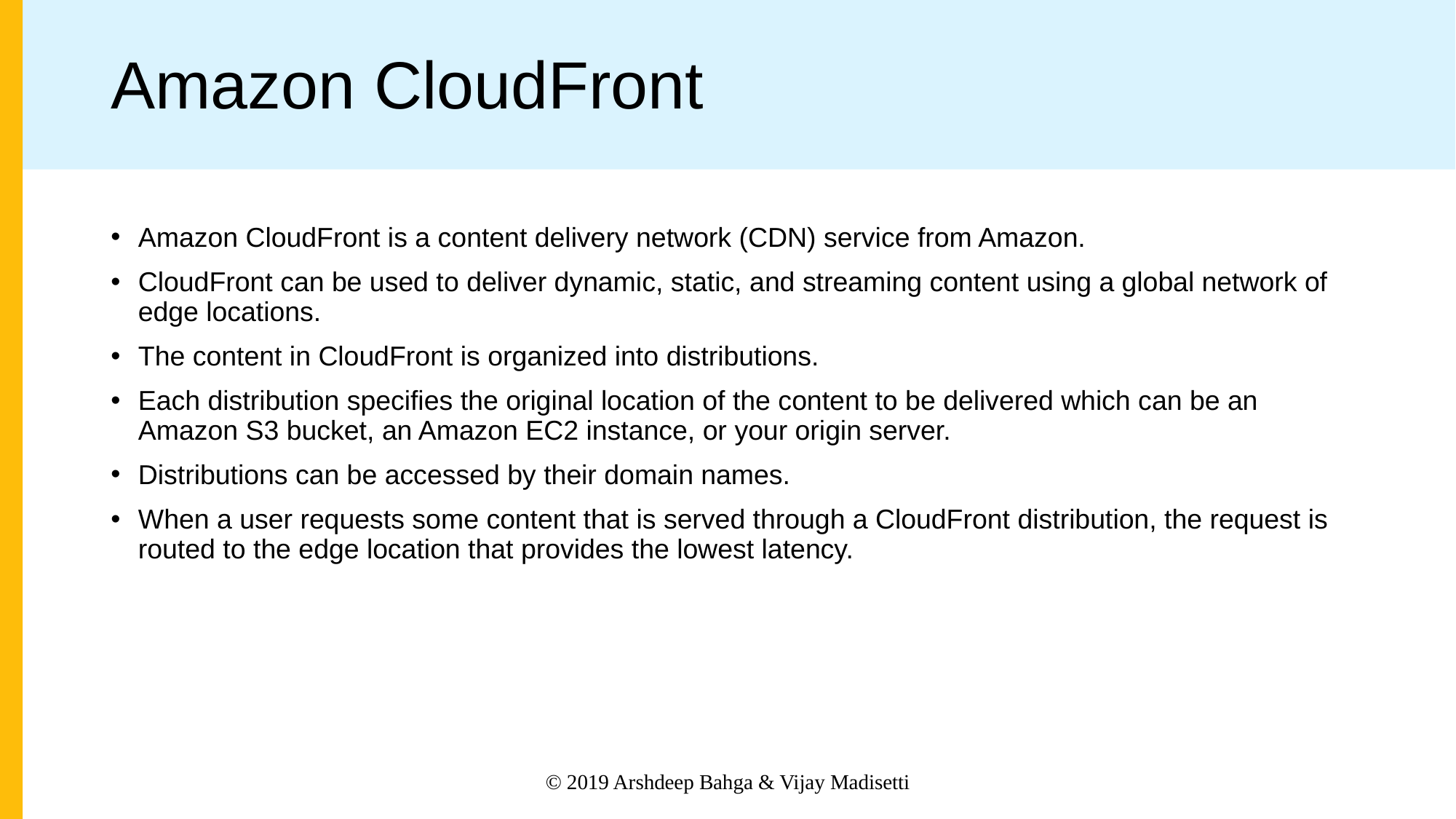

# Amazon CloudFront
Amazon CloudFront is a content delivery network (CDN) service from Amazon.
CloudFront can be used to deliver dynamic, static, and streaming content using a global network of edge locations.
The content in CloudFront is organized into distributions.
Each distribution specifies the original location of the content to be delivered which can be an Amazon S3 bucket, an Amazon EC2 instance, or your origin server.
Distributions can be accessed by their domain names.
When a user requests some content that is served through a CloudFront distribution, the request is routed to the edge location that provides the lowest latency.
© 2019 Arshdeep Bahga & Vijay Madisetti